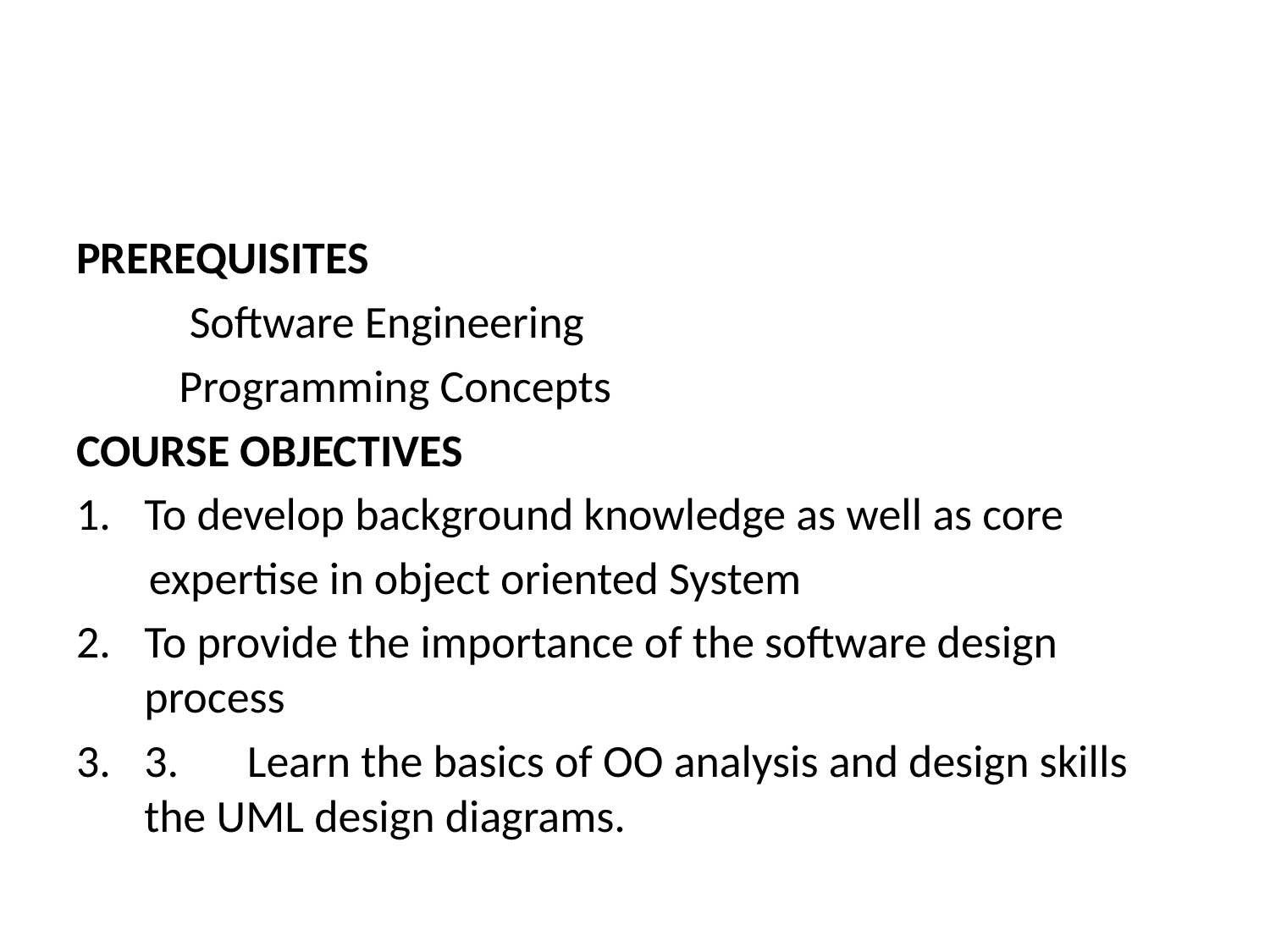

#
PREREQUISITES
	 Software Engineering
	Programming Concepts
COURSE OBJECTIVES
To develop background knowledge as well as core
       expertise in object oriented System
To provide the importance of the software design process
3.	Learn the basics of OO analysis and design skills the UML design diagrams.